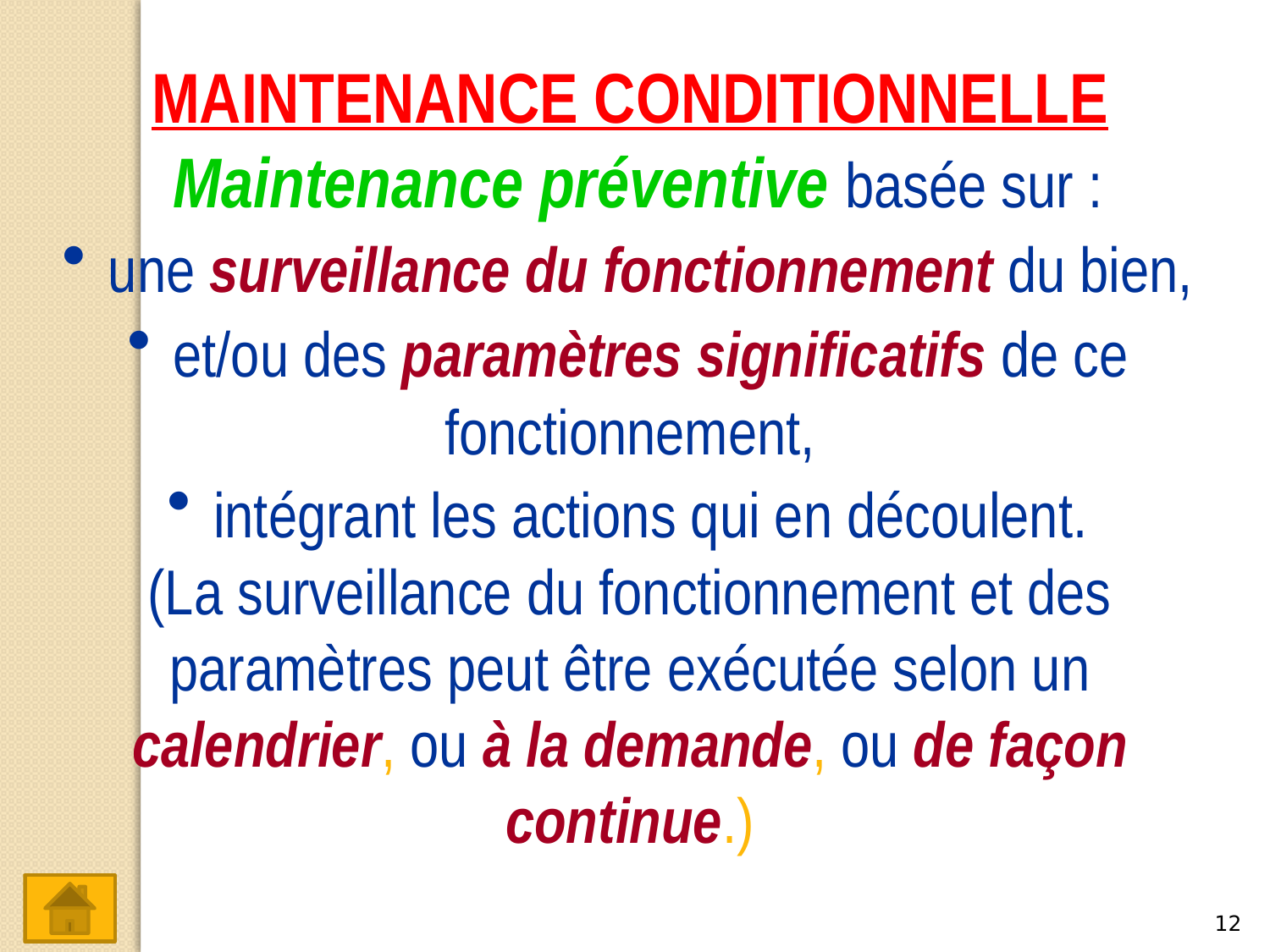

MAINTENANCE CONDITIONNELLE
 Maintenance préventive basée sur :
 une surveillance du fonctionnement du bien,
 et/ou des paramètres significatifs de ce fonctionnement,
 intégrant les actions qui en découlent.
(La surveillance du fonctionnement et des paramètres peut être exécutée selon un calendrier, ou à la demande, ou de façon continue.)
12